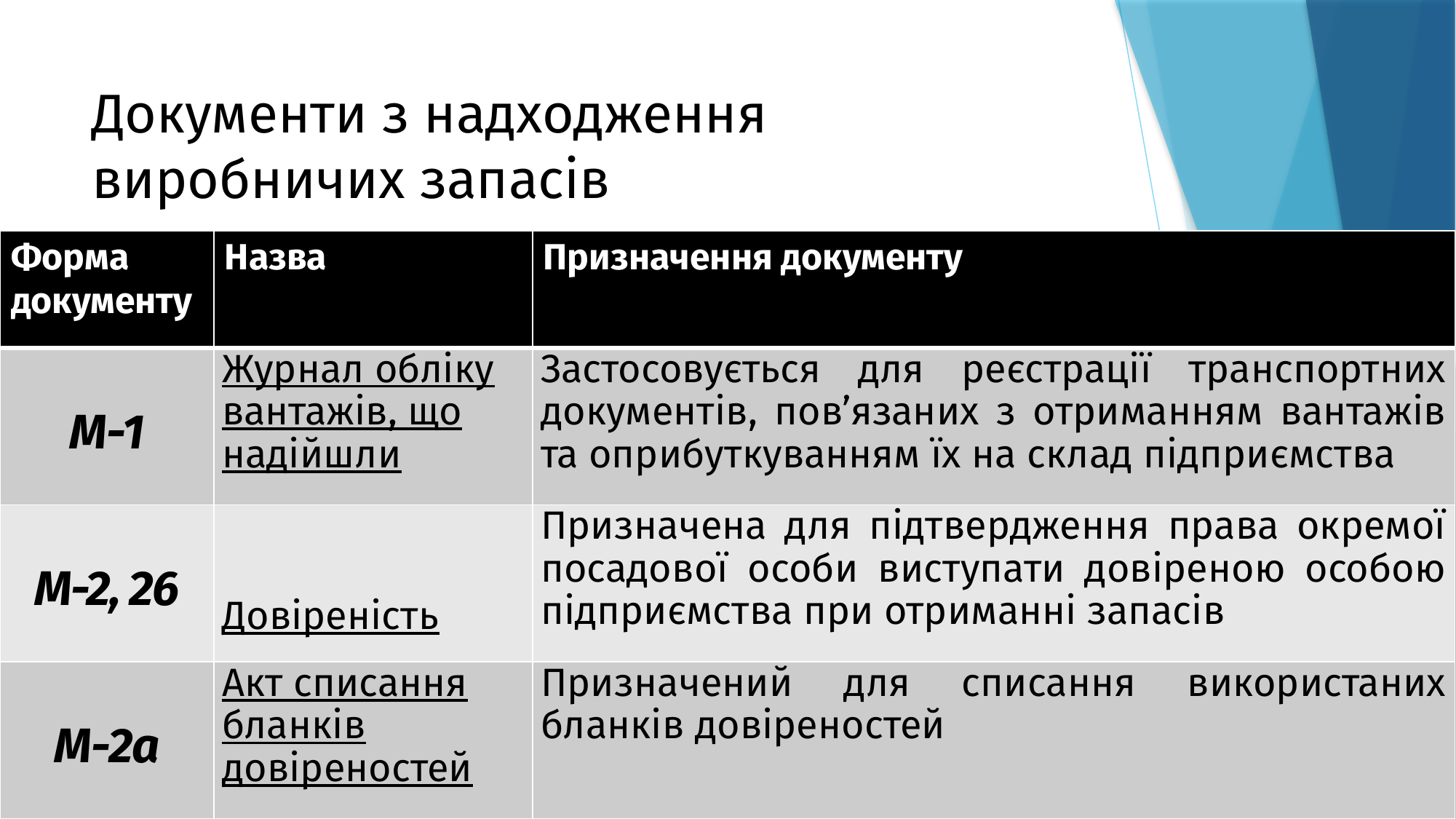

# Документи з надходження виробничих запасів
| Форма документу | Назва | Призначення документу |
| --- | --- | --- |
| М-1 | Журнал обліку вантажів, що надійшли | Застосовується для реєстрації транспортних документів, пов’язаних з отриманням вантажів та оприбуткуванням їх на склад підприємства |
| М-2, 26 | Довіреність | Призначена для підтвердження права окремої посадової особи виступати довіреною особою підприємства при отриманні запасів |
| М-2а | Акт списання бланків довіреностей | Призначений для списання використаних бланків довіреностей |